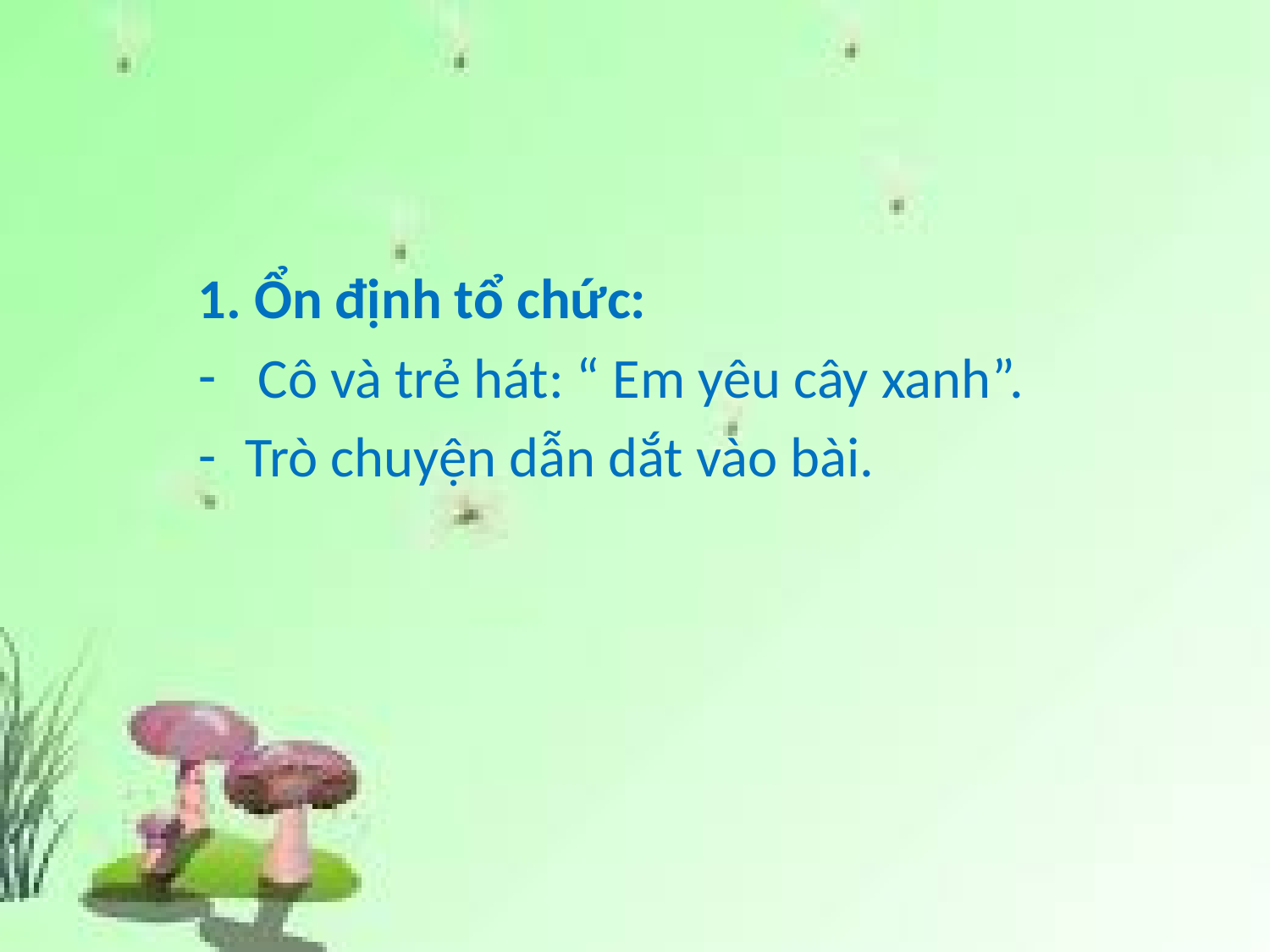

1. Ổn định tổ chức:
 Cô và trẻ hát: “ Em yêu cây xanh”.
Trò chuyện dẫn dắt vào bài.